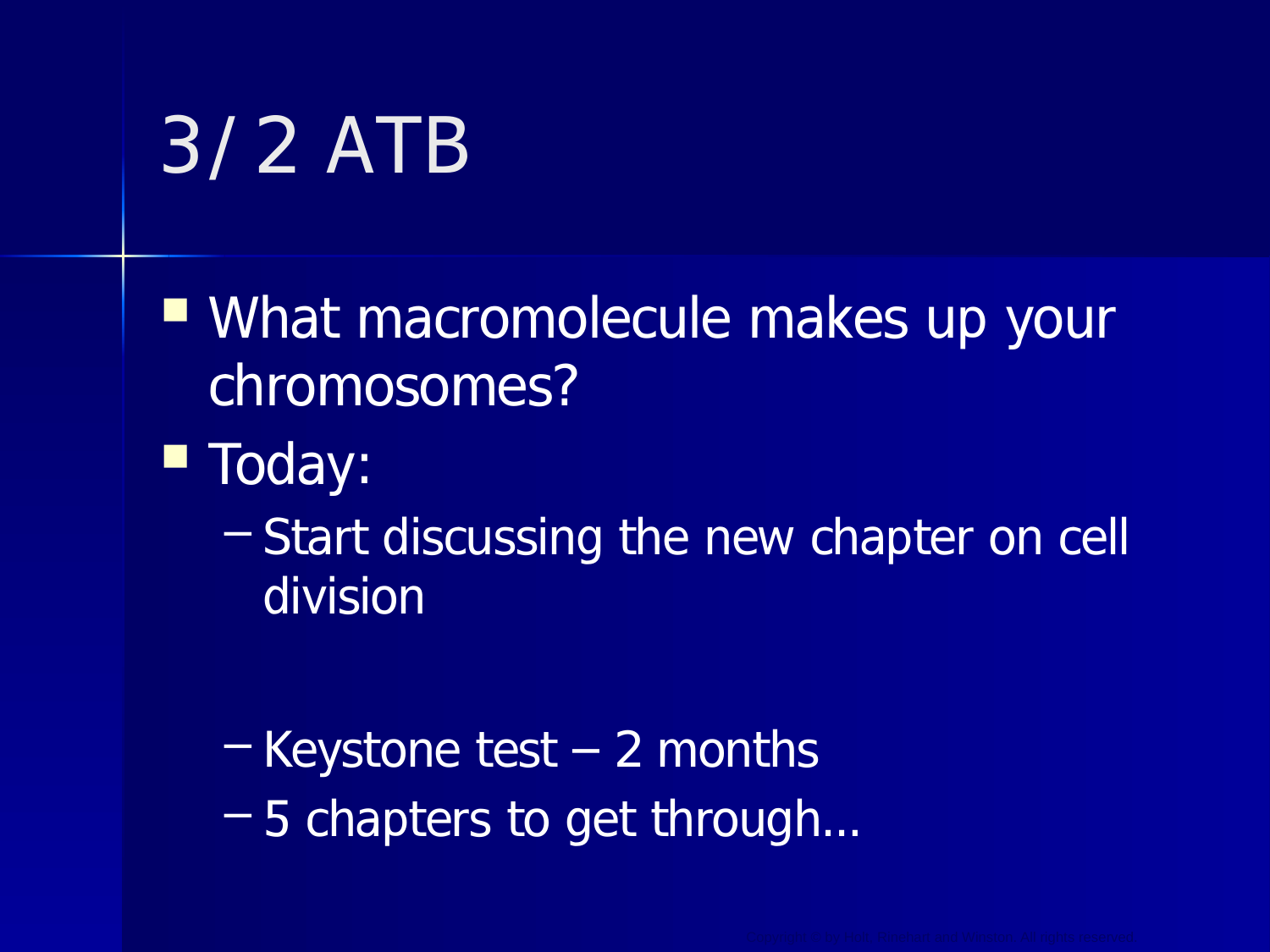

# 3/2 ATB
What macromolecule makes up your chromosomes?
Today:
Start discussing the new chapter on cell division

Keystone test – 2 months
5 chapters to get through…